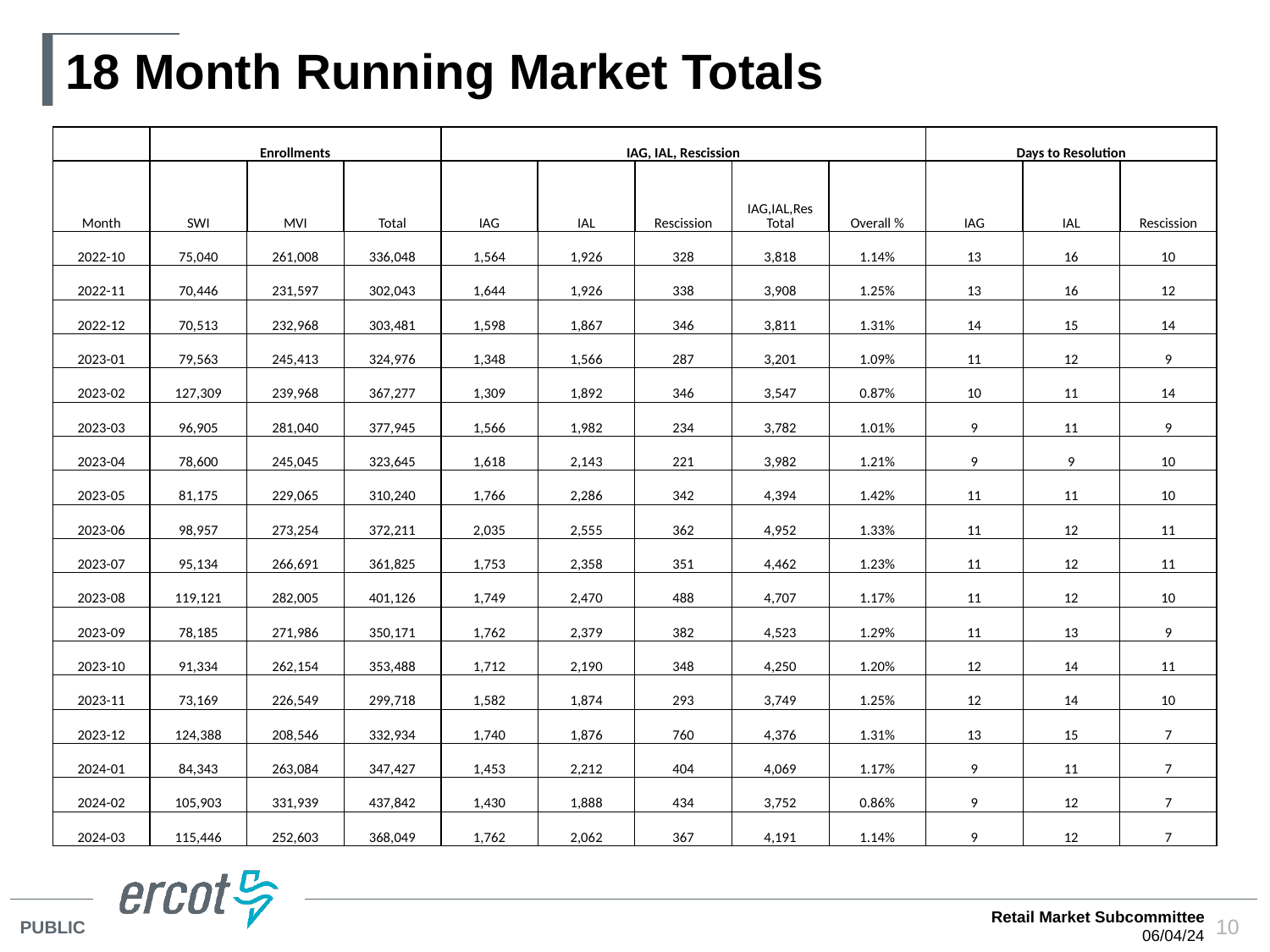

# 18 Month Running Market Totals
|  | Enrollments |  |  | IAG, IAL, Rescission |  |  |  |  | Days to Resolution |  |  |
| --- | --- | --- | --- | --- | --- | --- | --- | --- | --- | --- | --- |
| Month | SWI | MVI | Total | IAG | IAL | Rescission | IAG,IAL,Res Total | Overall % | IAG | IAL | Rescission |
| 2022-10 | 75,040 | 261,008 | 336,048 | 1,564 | 1,926 | 328 | 3,818 | 1.14% | 13 | 16 | 10 |
| 2022-11 | 70,446 | 231,597 | 302,043 | 1,644 | 1,926 | 338 | 3,908 | 1.25% | 13 | 16 | 12 |
| 2022-12 | 70,513 | 232,968 | 303,481 | 1,598 | 1,867 | 346 | 3,811 | 1.31% | 14 | 15 | 14 |
| 2023-01 | 79,563 | 245,413 | 324,976 | 1,348 | 1,566 | 287 | 3,201 | 1.09% | 11 | 12 | 9 |
| 2023-02 | 127,309 | 239,968 | 367,277 | 1,309 | 1,892 | 346 | 3,547 | 0.87% | 10 | 11 | 14 |
| 2023-03 | 96,905 | 281,040 | 377,945 | 1,566 | 1,982 | 234 | 3,782 | 1.01% | 9 | 11 | 9 |
| 2023-04 | 78,600 | 245,045 | 323,645 | 1,618 | 2,143 | 221 | 3,982 | 1.21% | 9 | 9 | 10 |
| 2023-05 | 81,175 | 229,065 | 310,240 | 1,766 | 2,286 | 342 | 4,394 | 1.42% | 11 | 11 | 10 |
| 2023-06 | 98,957 | 273,254 | 372,211 | 2,035 | 2,555 | 362 | 4,952 | 1.33% | 11 | 12 | 11 |
| 2023-07 | 95,134 | 266,691 | 361,825 | 1,753 | 2,358 | 351 | 4,462 | 1.23% | 11 | 12 | 11 |
| 2023-08 | 119,121 | 282,005 | 401,126 | 1,749 | 2,470 | 488 | 4,707 | 1.17% | 11 | 12 | 10 |
| 2023-09 | 78,185 | 271,986 | 350,171 | 1,762 | 2,379 | 382 | 4,523 | 1.29% | 11 | 13 | 9 |
| 2023-10 | 91,334 | 262,154 | 353,488 | 1,712 | 2,190 | 348 | 4,250 | 1.20% | 12 | 14 | 11 |
| 2023-11 | 73,169 | 226,549 | 299,718 | 1,582 | 1,874 | 293 | 3,749 | 1.25% | 12 | 14 | 10 |
| 2023-12 | 124,388 | 208,546 | 332,934 | 1,740 | 1,876 | 760 | 4,376 | 1.31% | 13 | 15 | 7 |
| 2024-01 | 84,343 | 263,084 | 347,427 | 1,453 | 2,212 | 404 | 4,069 | 1.17% | 9 | 11 | 7 |
| 2024-02 | 105,903 | 331,939 | 437,842 | 1,430 | 1,888 | 434 | 3,752 | 0.86% | 9 | 12 | 7 |
| 2024-03 | 115,446 | 252,603 | 368,049 | 1,762 | 2,062 | 367 | 4,191 | 1.14% | 9 | 12 | 7 |
Retail Market Subcommittee
06/04/24
10